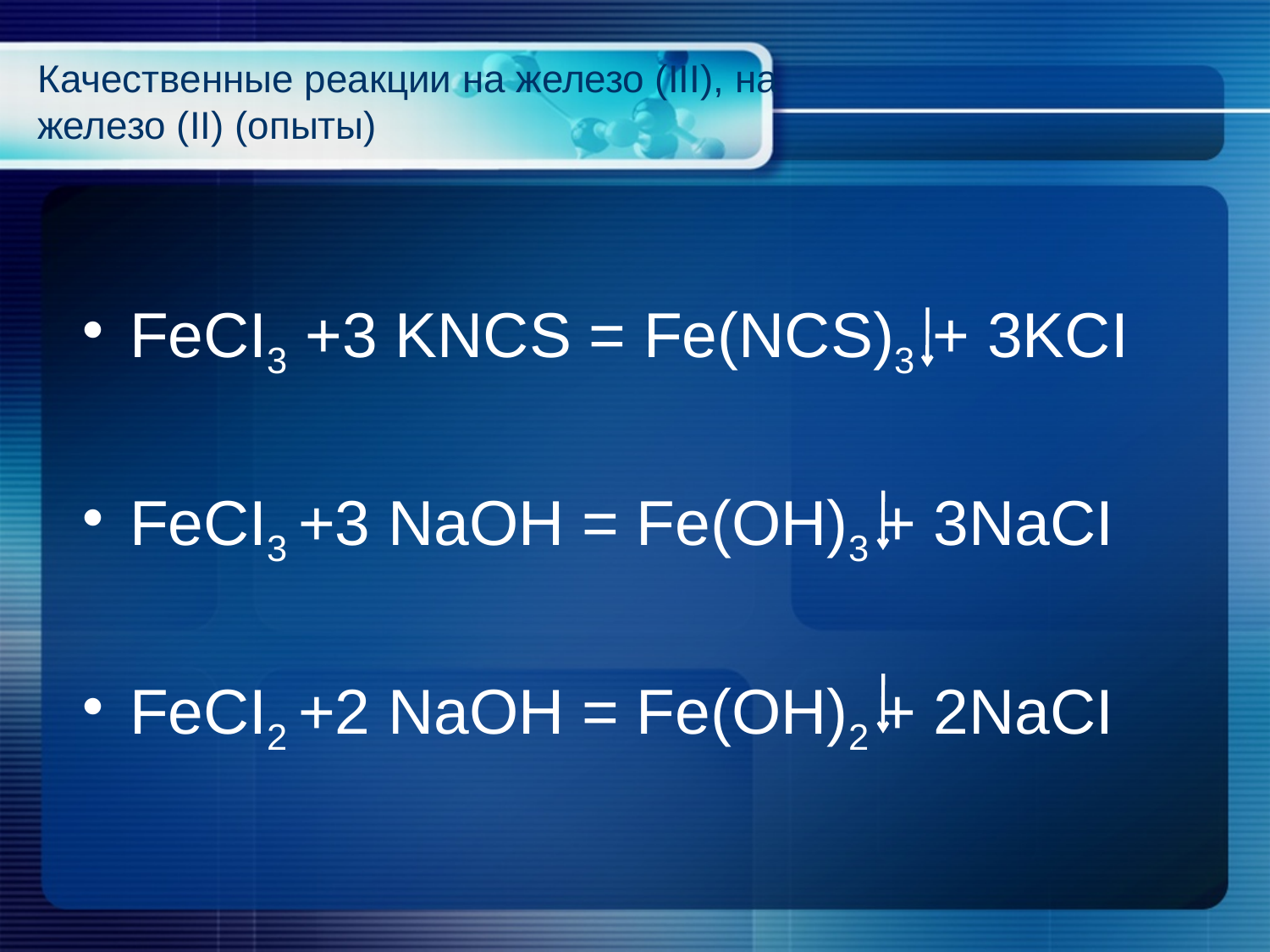

# Качественные реакции на железо (III), на железо (II) (опыты)
FeCI3 +3 KNCS = Fe(NCS)3 + 3KCI

FeCI3 +3 NaOH = Fe(OH)3 + 3NaCI

FeCI2 +2 NaOH = Fe(OH)2 + 2NaCI